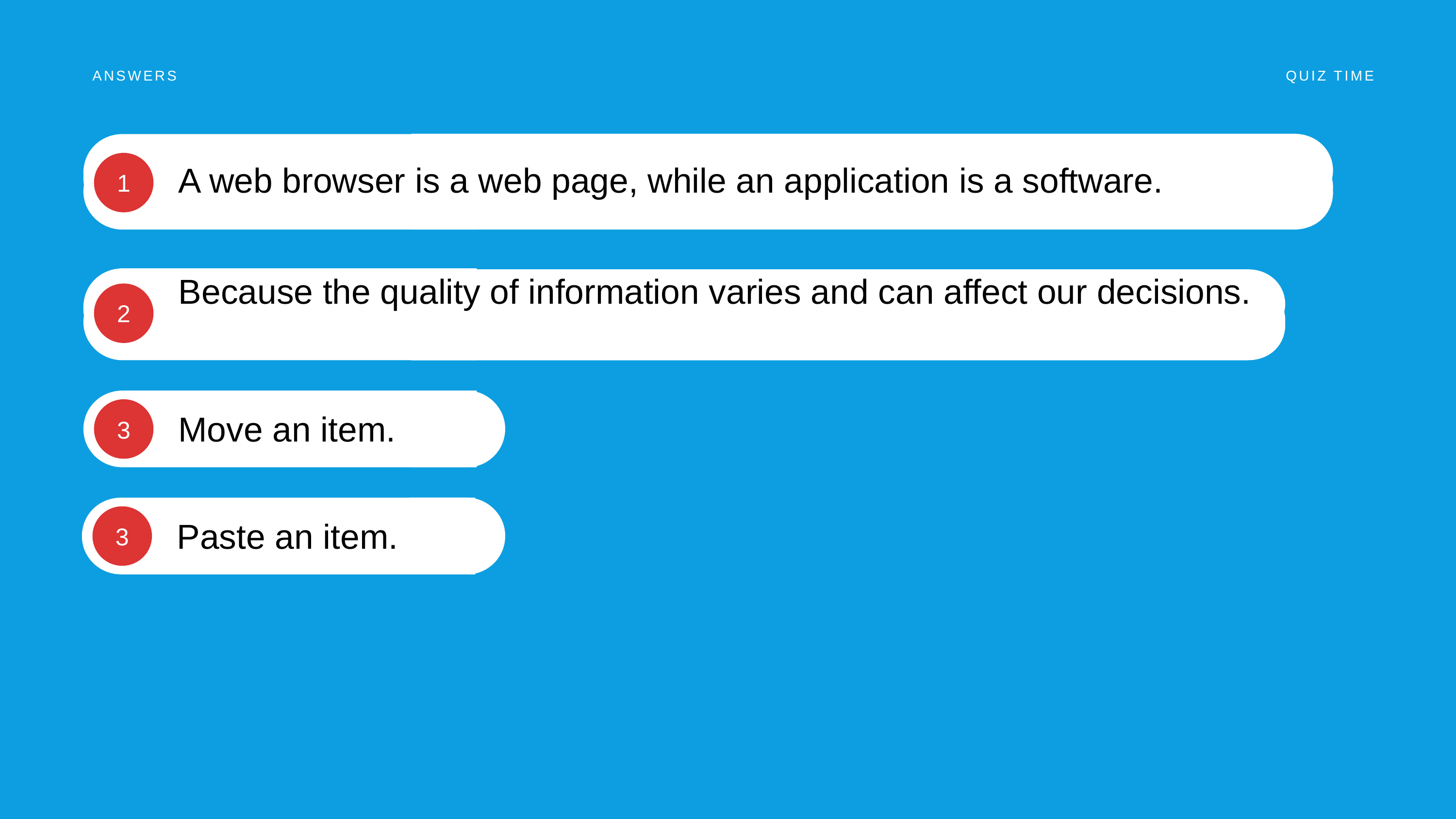

ANSWERS
QUIZ TIME

A web browser is a web page, while an application is a software.
1

Because the quality of information varies and can affect our decisions.

2

Move an item.
3

Paste an item.
3